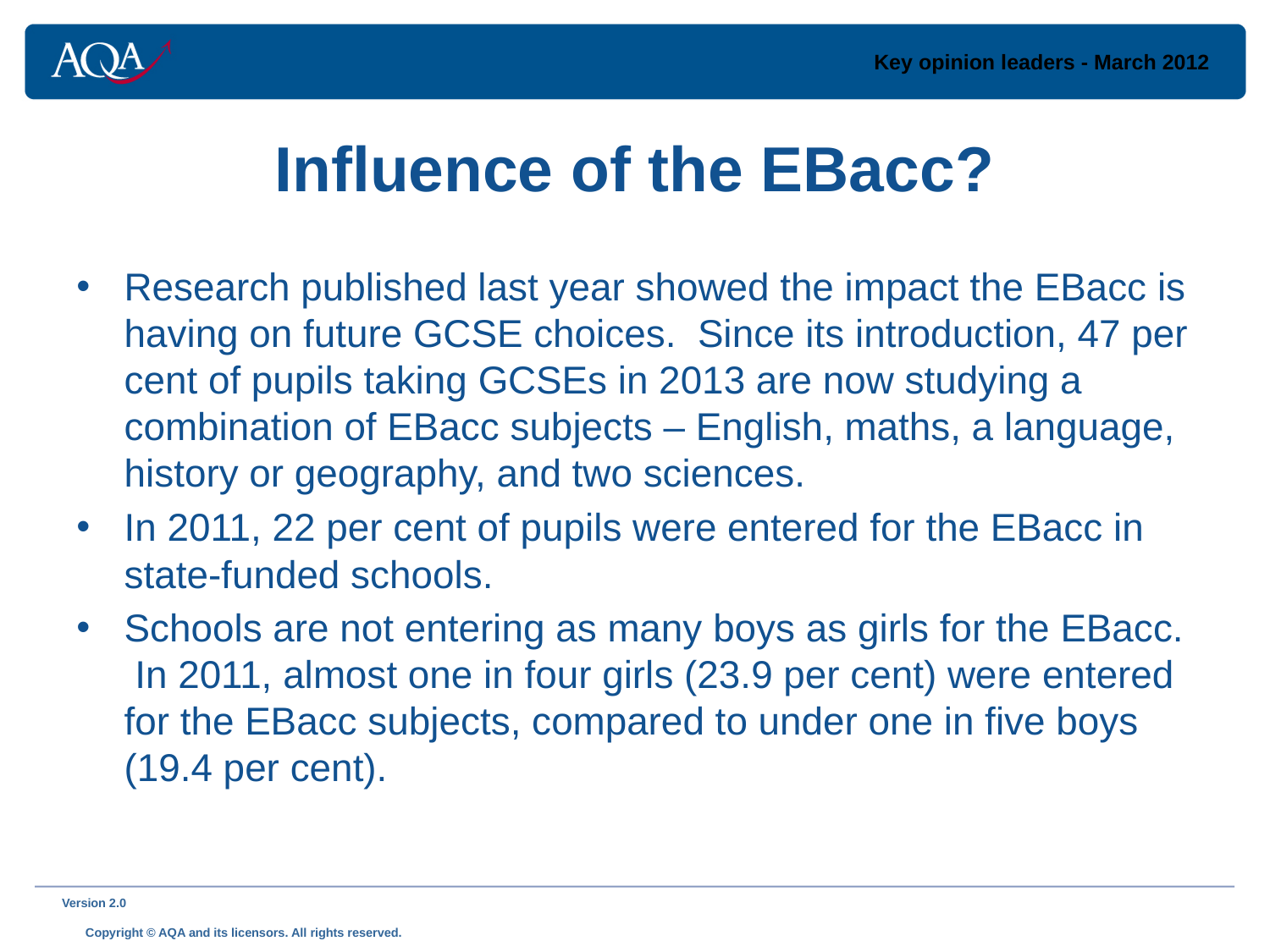

Key opinion leaders - March 2012

# Influence of the EBacc?
Research published last year showed the impact the EBacc is having on future GCSE choices.  Since its introduction, 47 per cent of pupils taking GCSEs in 2013 are now studying a combination of EBacc subjects – English, maths, a language, history or geography, and two sciences.
In 2011, 22 per cent of pupils were entered for the EBacc in state-funded schools.
Schools are not entering as many boys as girls for the EBacc.  In 2011, almost one in four girls (23.9 per cent) were entered for the EBacc subjects, compared to under one in five boys (19.4 per cent).
Version 2.0                       	       Copyright © AQA and its licensors. All rights reserved.